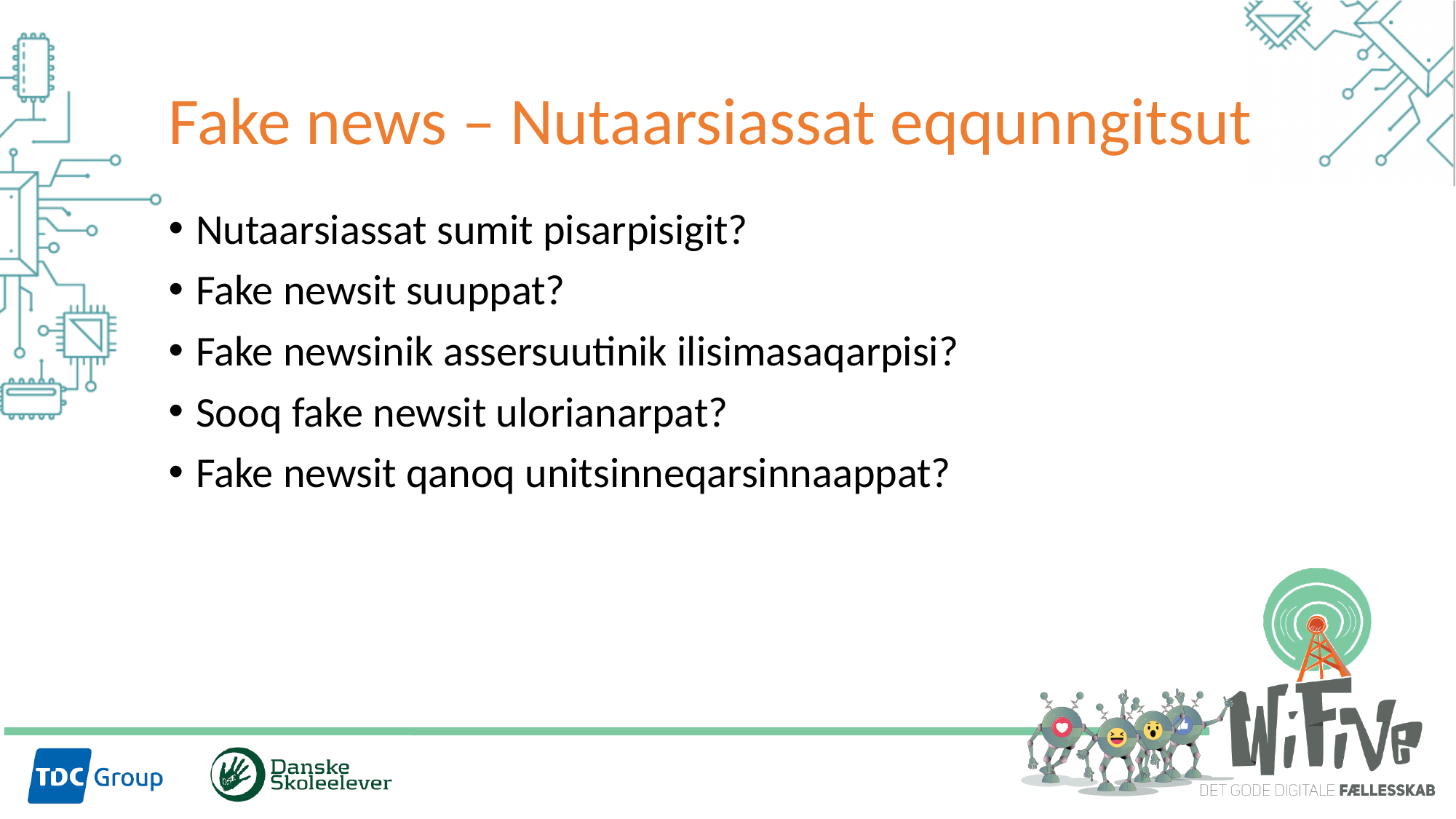

# Fake news – Nutaarsiassat eqqunngitsut
Nutaarsiassat sumit pisarpisigit?
Fake newsit suuppat?
Fake newsinik assersuutinik ilisimasaqarpisi?
Sooq fake newsit ulorianarpat?
Fake newsit qanoq unitsinneqarsinnaappat?